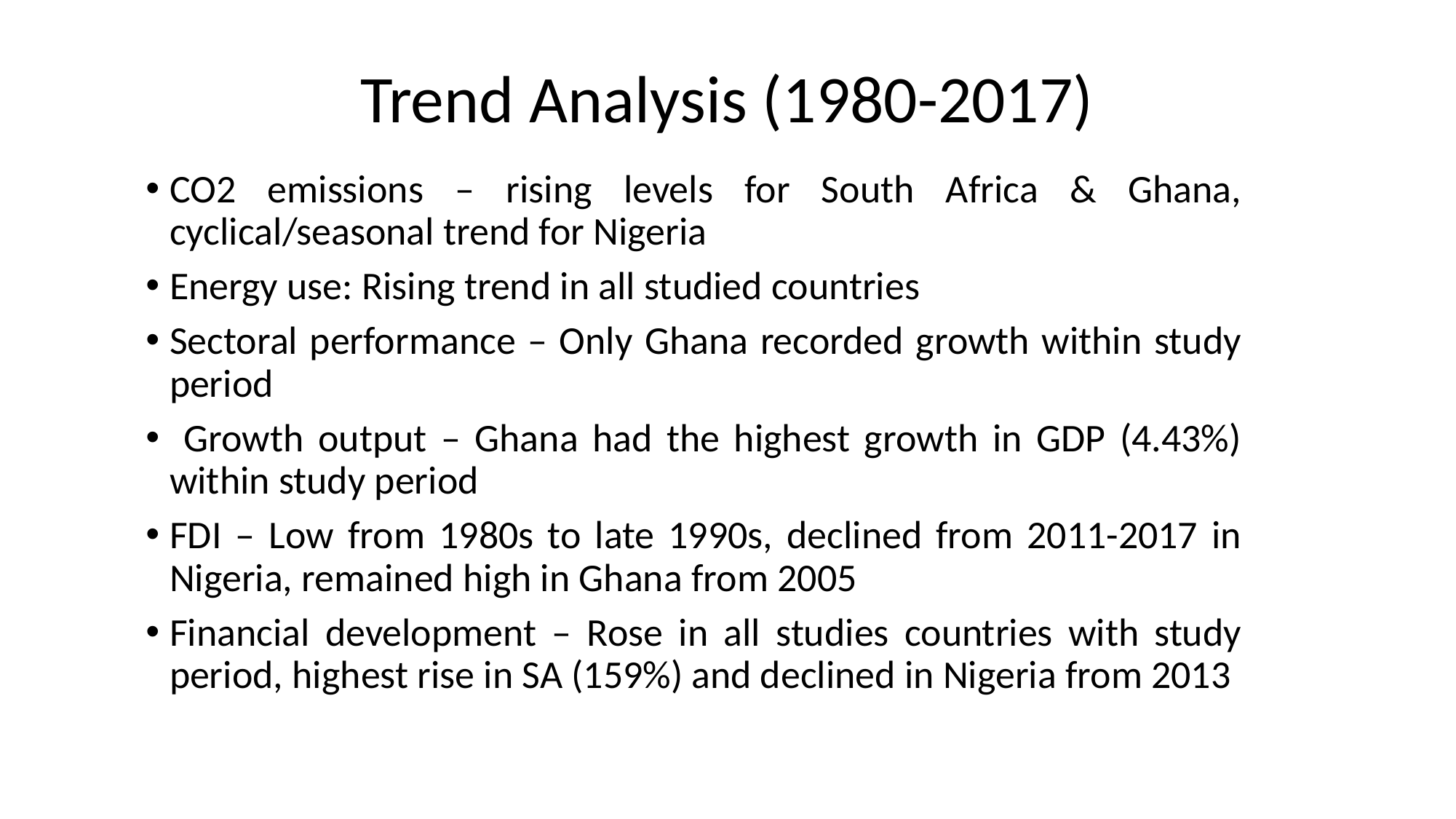

# Trend Analysis (1980-2017)
CO2 emissions – rising levels for South Africa & Ghana, cyclical/seasonal trend for Nigeria
Energy use: Rising trend in all studied countries
Sectoral performance – Only Ghana recorded growth within study period
 Growth output – Ghana had the highest growth in GDP (4.43%) within study period
FDI – Low from 1980s to late 1990s, declined from 2011-2017 in Nigeria, remained high in Ghana from 2005
Financial development – Rose in all studies countries with study period, highest rise in SA (159%) and declined in Nigeria from 2013